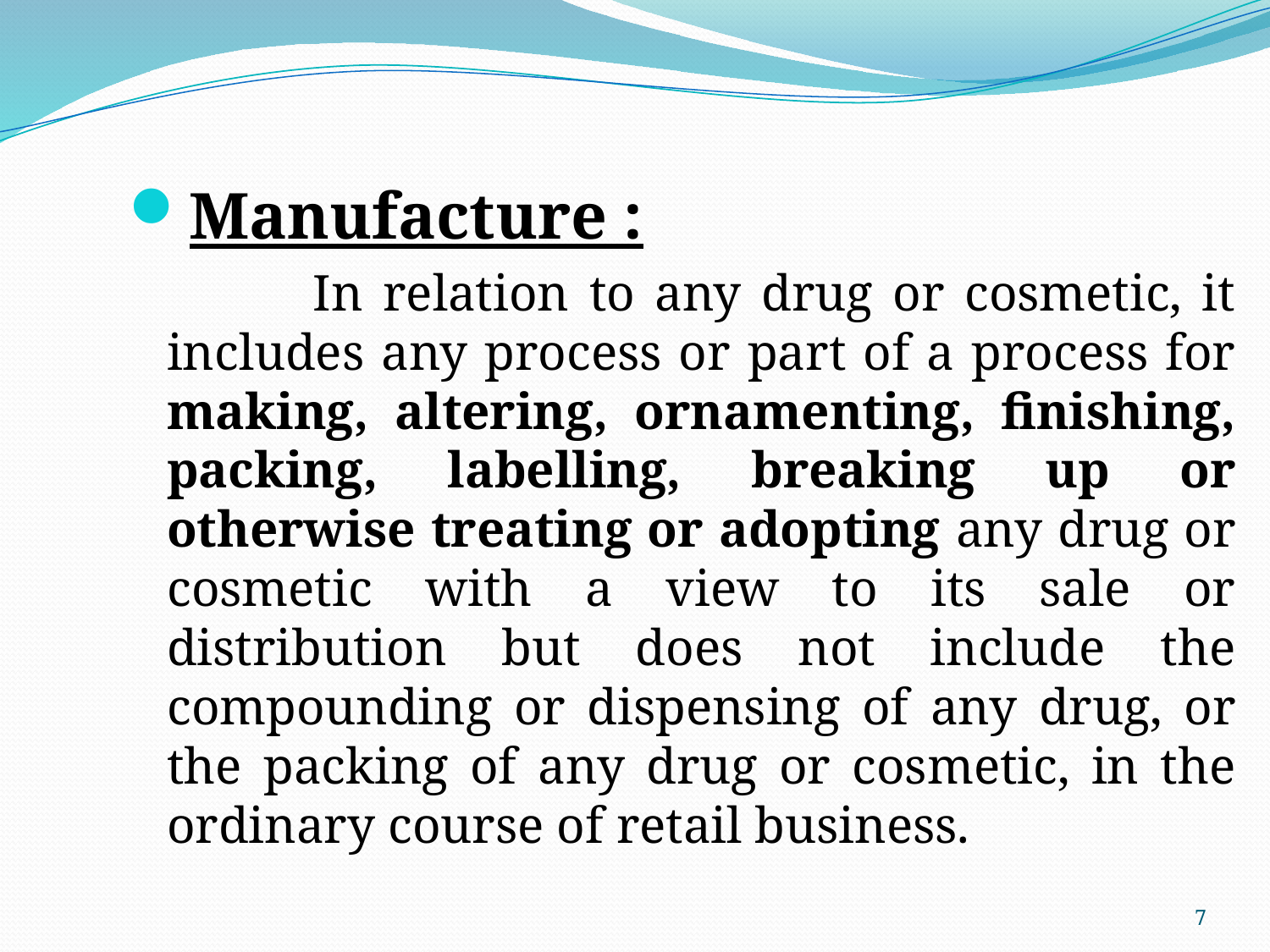

Manufacture :
		 In relation to any drug or cosmetic, it includes any process or part of a process for making, altering, ornamenting, finishing, packing, labelling, breaking up or otherwise treating or adopting any drug or cosmetic with a view to its sale or distribution but does not include the compounding or dispensing of any drug, or the packing of any drug or cosmetic, in the ordinary course of retail business.
7